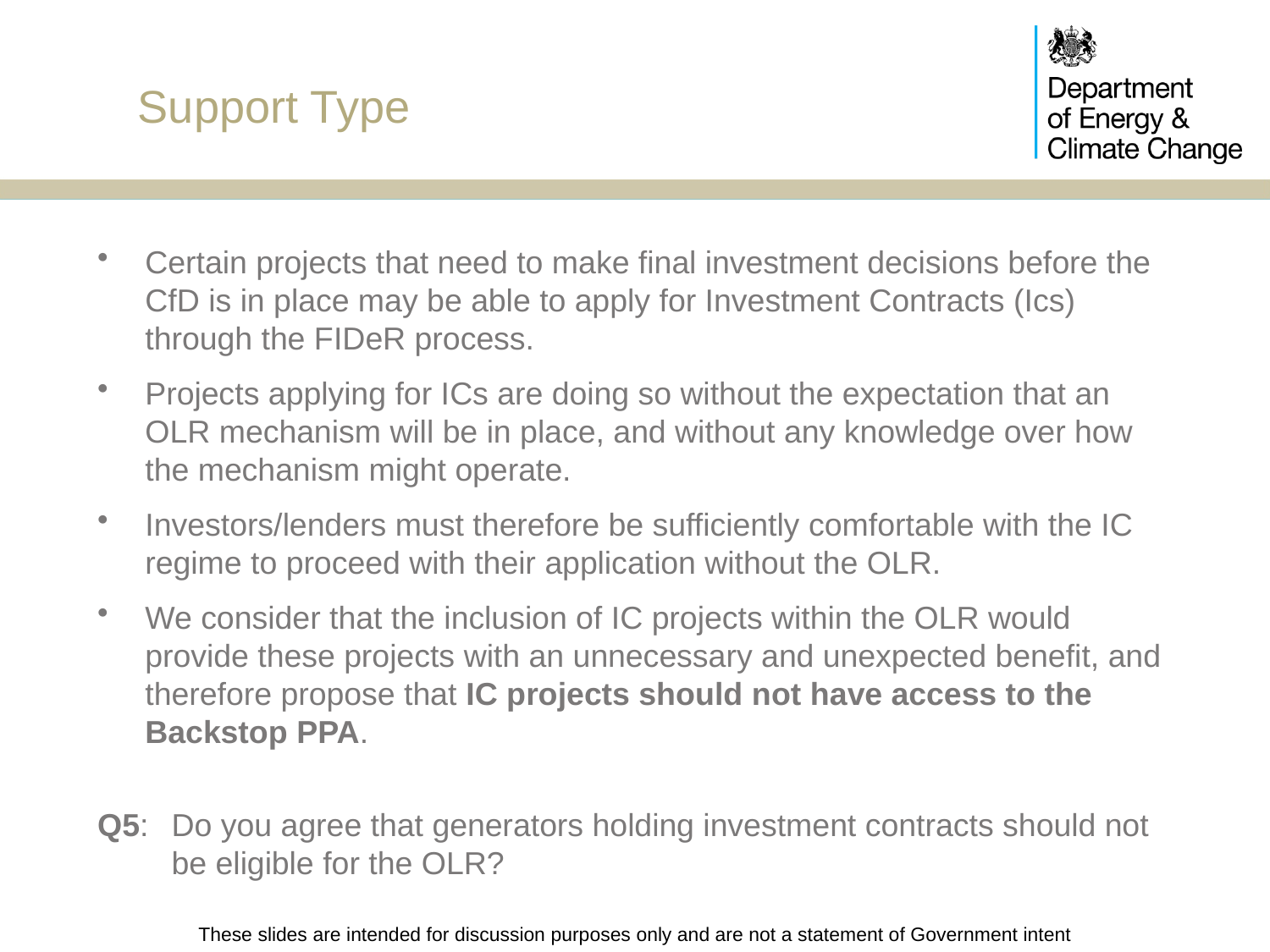

# Support Type
Certain projects that need to make final investment decisions before the CfD is in place may be able to apply for Investment Contracts (Ics) through the FIDeR process.
Projects applying for ICs are doing so without the expectation that an OLR mechanism will be in place, and without any knowledge over how the mechanism might operate.
Investors/lenders must therefore be sufficiently comfortable with the IC regime to proceed with their application without the OLR.
We consider that the inclusion of IC projects within the OLR would provide these projects with an unnecessary and unexpected benefit, and therefore propose that IC projects should not have access to the Backstop PPA.
Q5: 	Do you agree that generators holding investment contracts should not be eligible for the OLR?

These slides are intended for discussion purposes only and are not a statement of Government intent